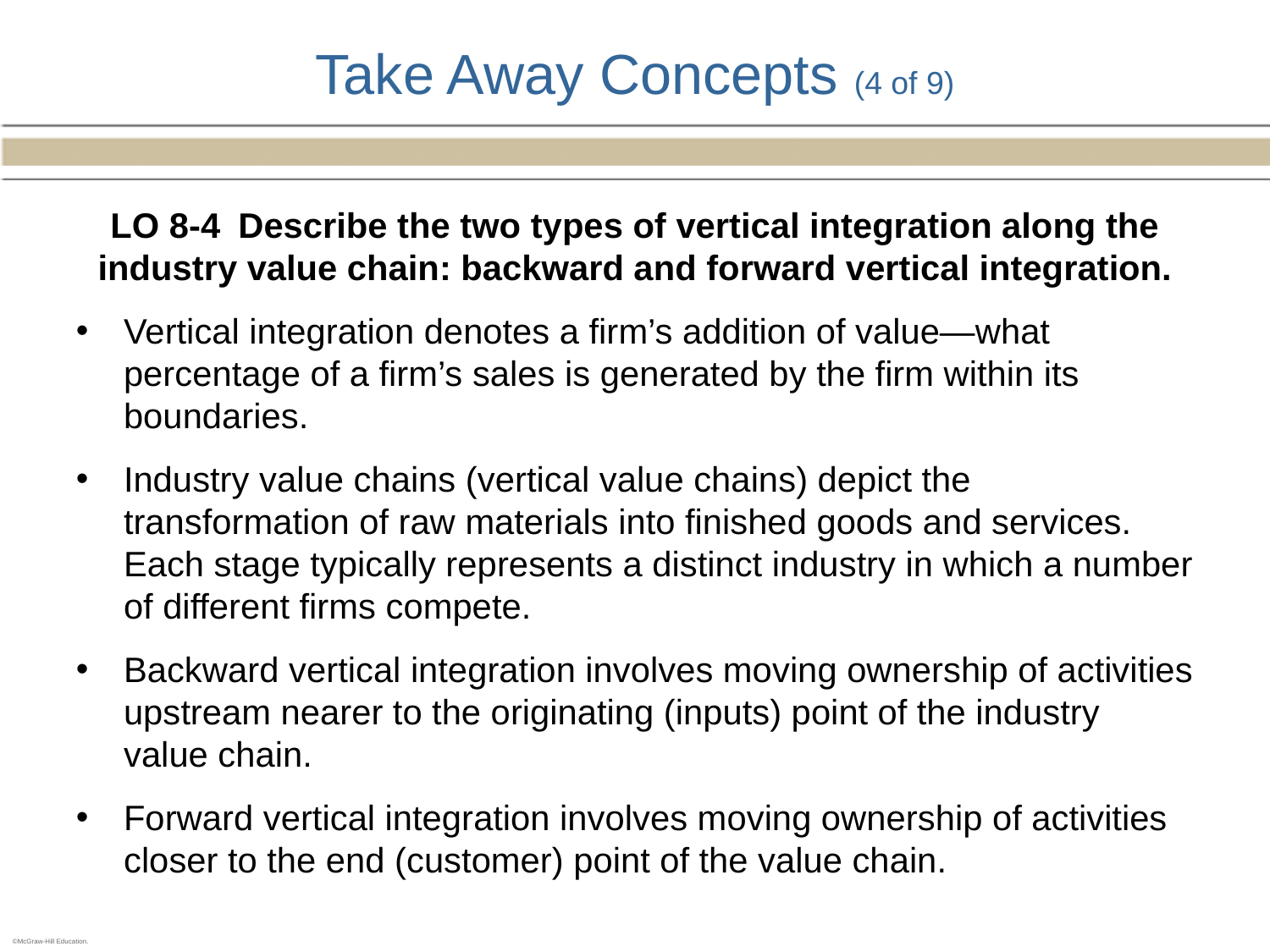

# Take Away Concepts (4 of 9)
LO 8-4 Describe the two types of vertical integration along the industry value chain: backward and forward vertical integration.
Vertical integration denotes a firm’s addition of value—what percentage of a firm’s sales is generated by the firm within its boundaries.
Industry value chains (vertical value chains) depict the transformation of raw materials into finished goods and services. Each stage typically represents a distinct industry in which a number of different firms compete.
Backward vertical integration involves moving ownership of activities upstream nearer to the originating (inputs) point of the industry value chain.
Forward vertical integration involves moving ownership of activities closer to the end (customer) point of the value chain.